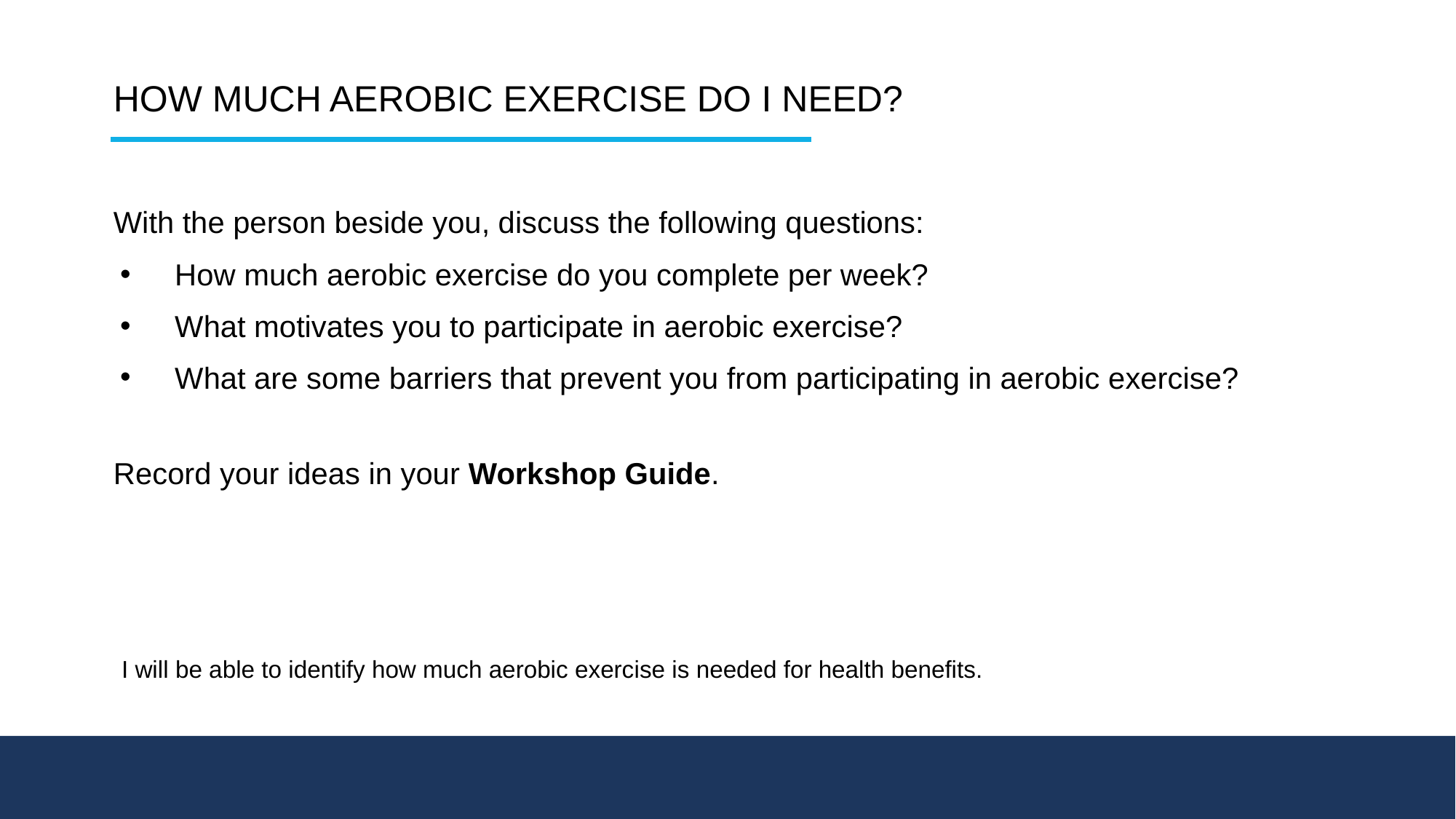

# How much aerobic exercise do I need?
With the person beside you, discuss the following questions:
How much aerobic exercise do you complete per week?
What motivates you to participate in aerobic exercise?
What are some barriers that prevent you from participating in aerobic exercise?

Record your ideas in your Workshop Guide.

I will be able to identify how much aerobic exercise is needed for health benefits.